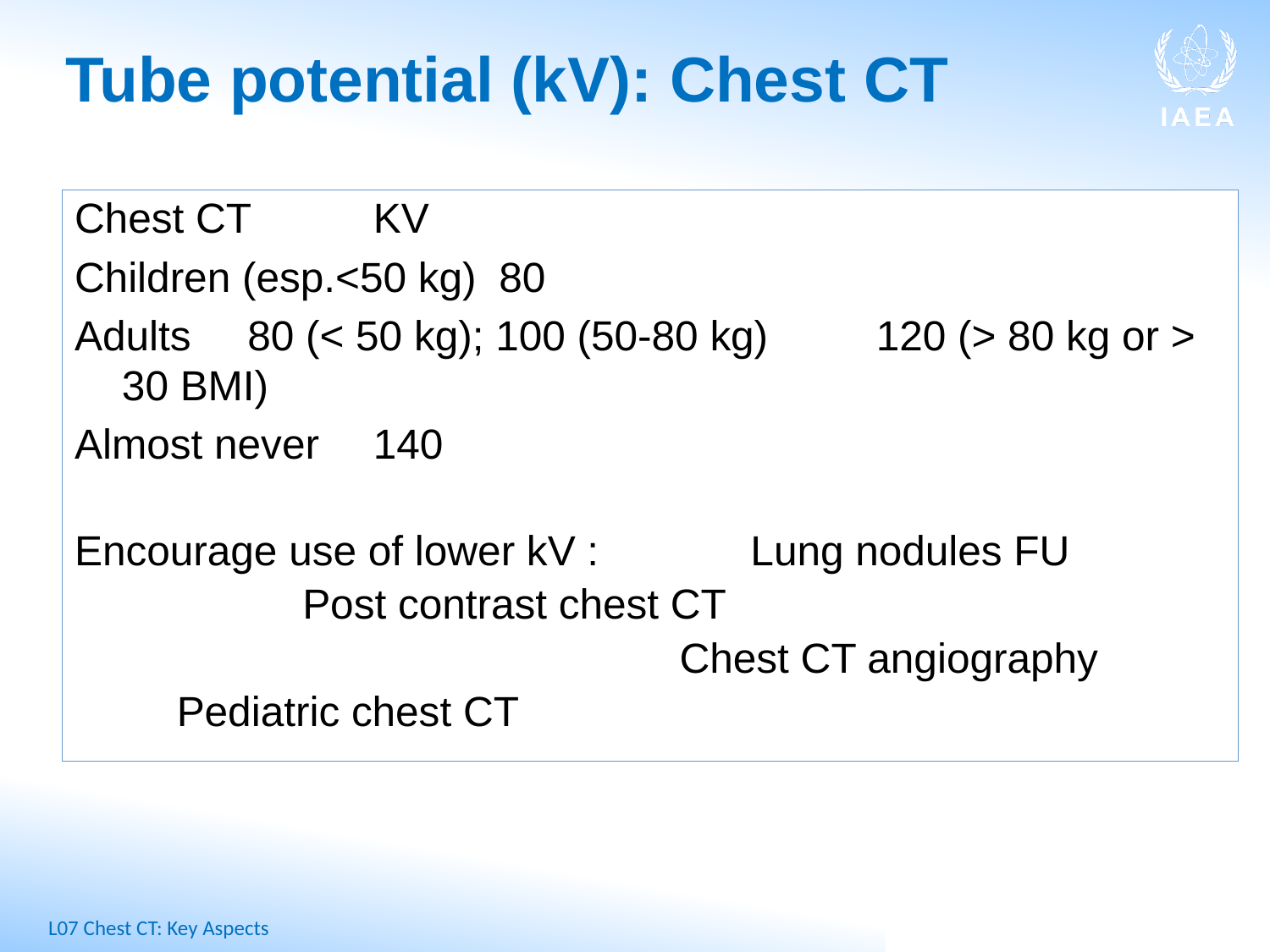

# Tube potential (kV): Chest CT
Chest CT 				KV
Children (esp.<50 kg)		80
Adults 				80 (< 50 kg); 100 (50-80 kg)					120 (> 80 kg or > 30 BMI)
Almost never				140

Encourage use of lower kV :      	Lung nodules FU
				   		Post contrast chest CT
                                     		Chest CT angiography
						Pediatric chest CT